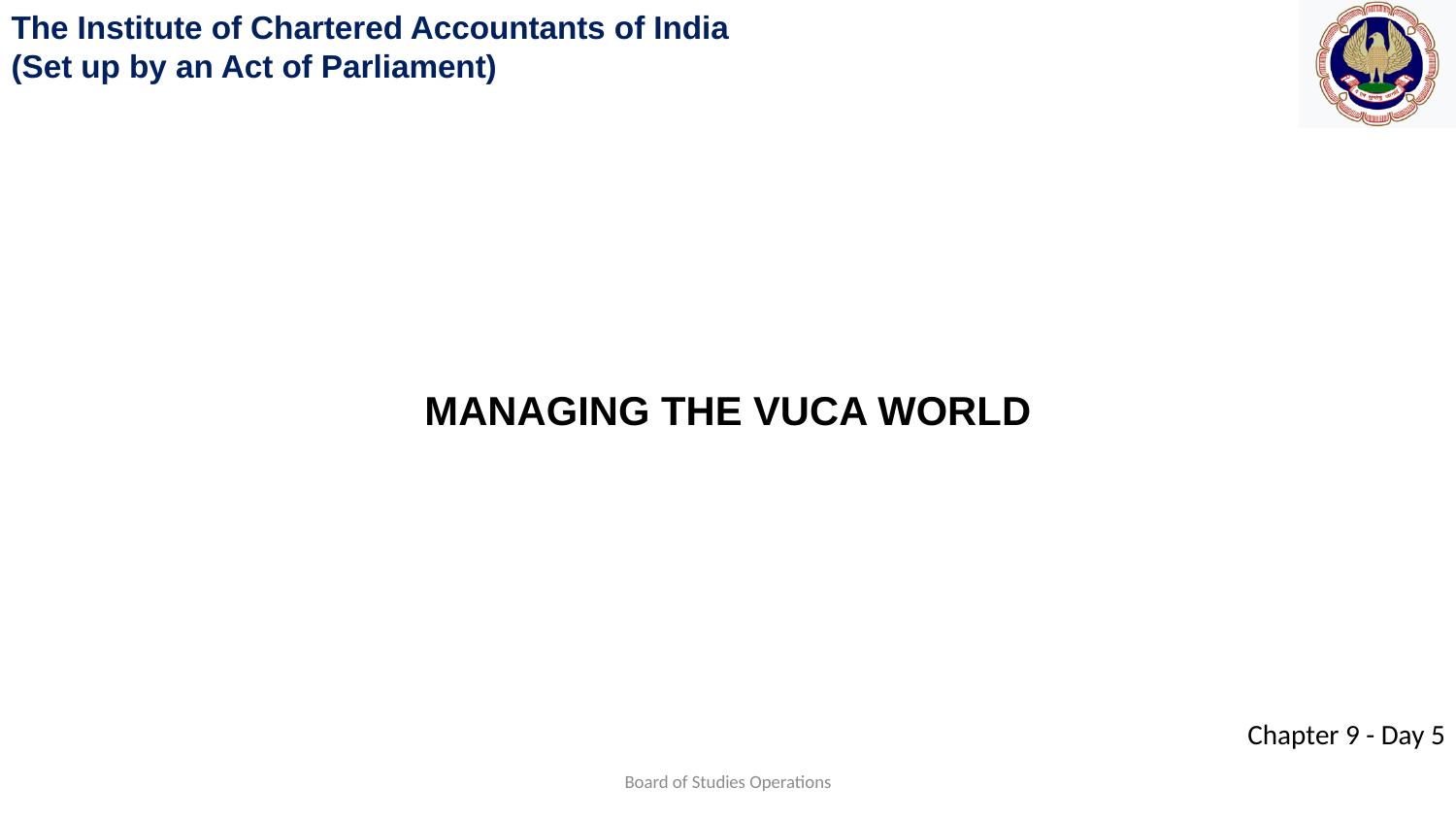

MANAGING THE VUCA WORLD
Board of Studies Operations